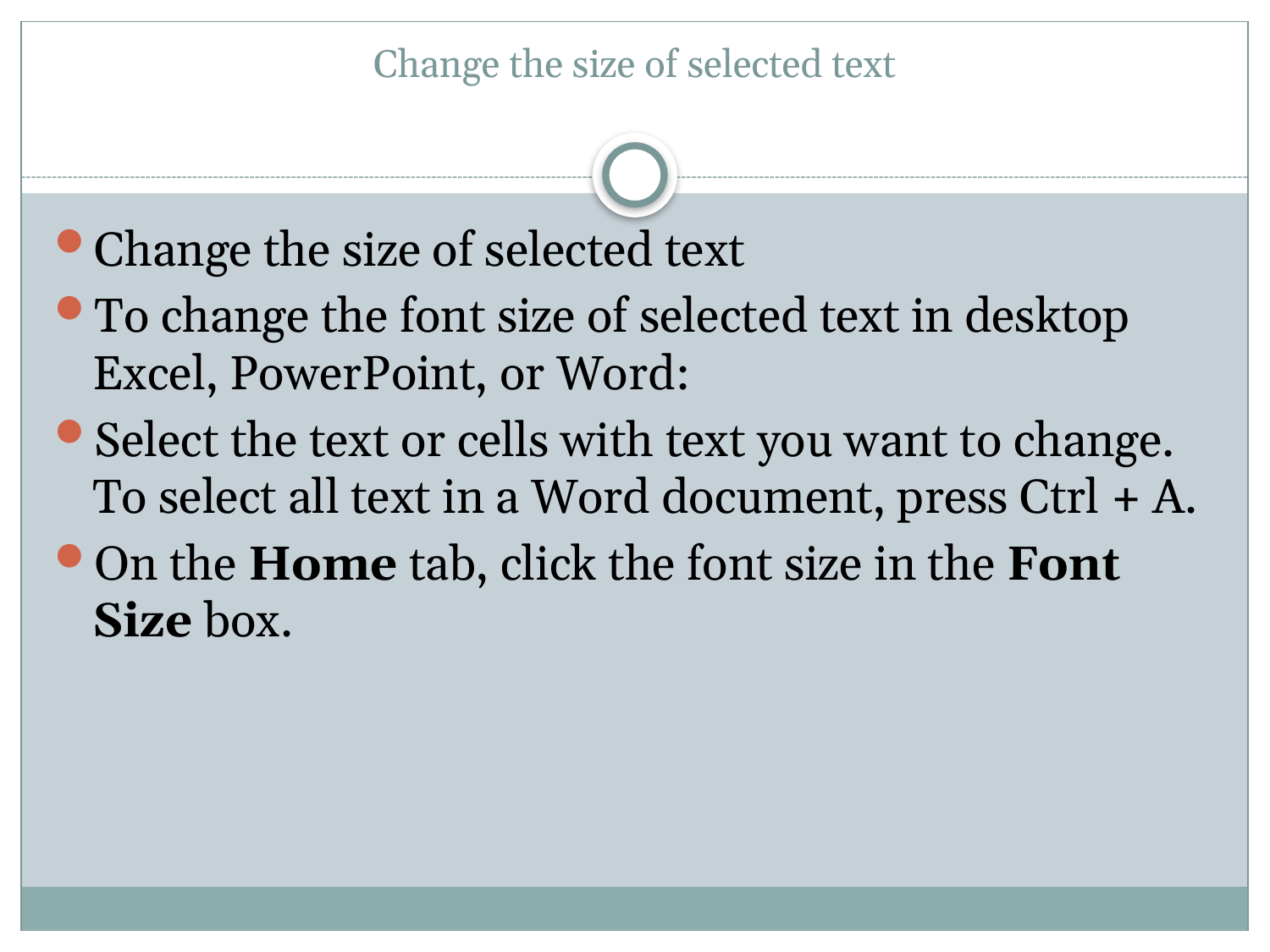

# Change the size of selected text
Change the size of selected text
To change the font size of selected text in desktop Excel, PowerPoint, or Word:
Select the text or cells with text you want to change. To select all text in a Word document, press Ctrl + A.
On the Home tab, click the font size in the Font Size box.